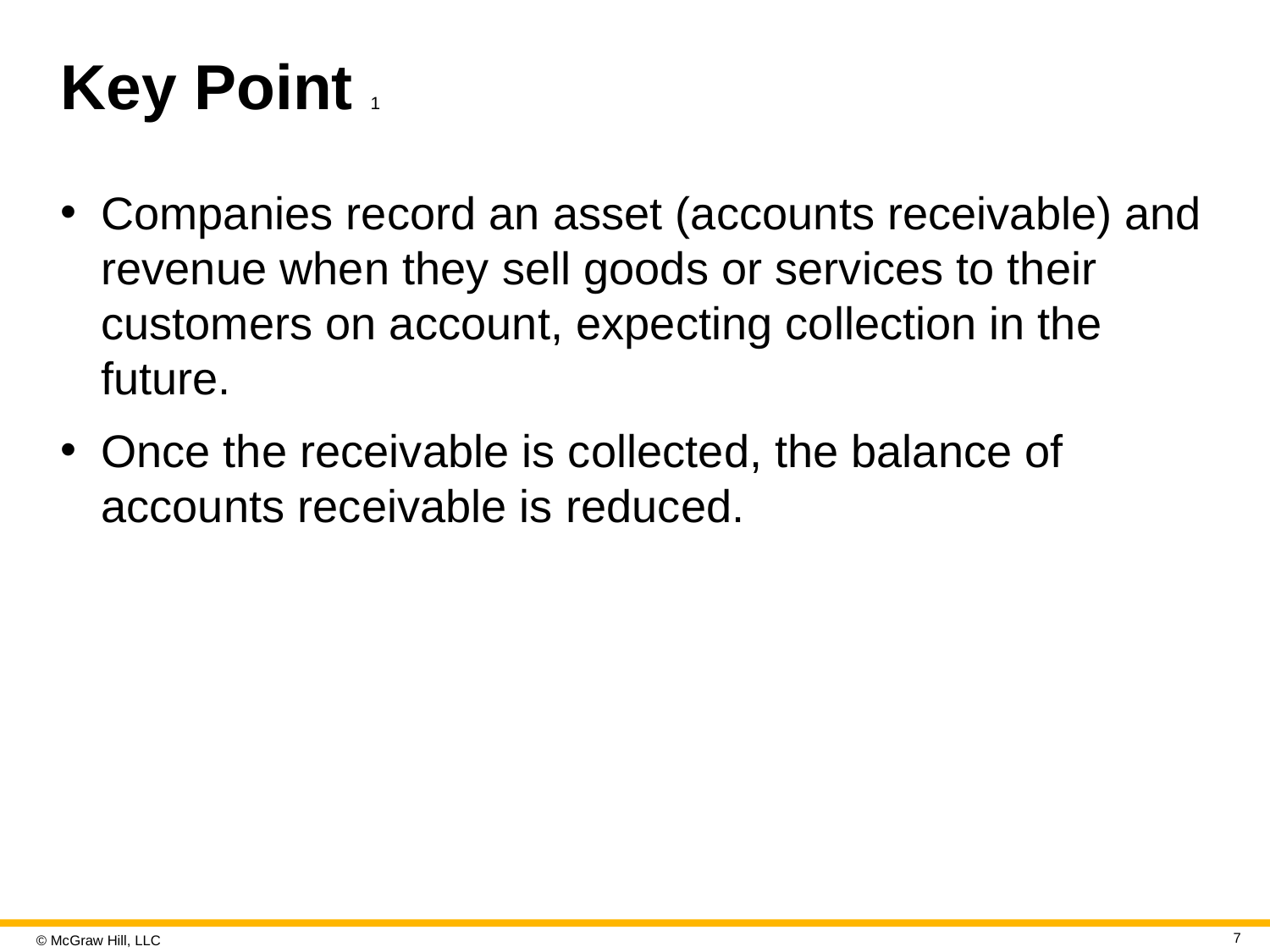

# Key Point 1
Companies record an asset (accounts receivable) and revenue when they sell goods or services to their customers on account, expecting collection in the future.
Once the receivable is collected, the balance of accounts receivable is reduced.
7